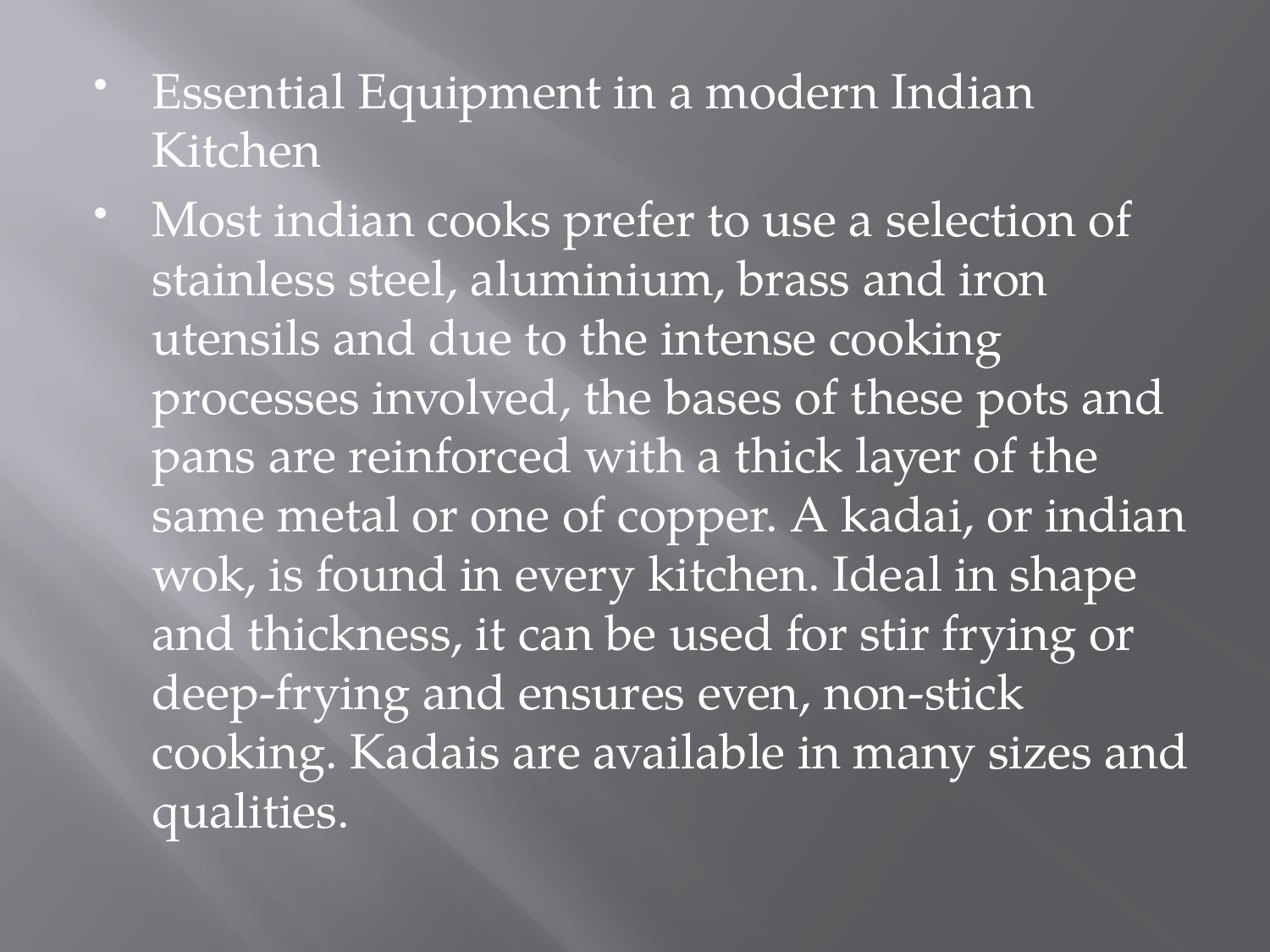

Essential Equipment in a modern Indian Kitchen
Most indian cooks prefer to use a selection of stainless steel, aluminium, brass and iron utensils and due to the intense cooking processes involved, the bases of these pots and pans are reinforced with a thick layer of the same metal or one of copper. A kadai, or indian wok, is found in every kitchen. Ideal in shape and thickness, it can be used for stir frying or deep-frying and ensures even, non-stick cooking. Kadais are available in many sizes and qualities.